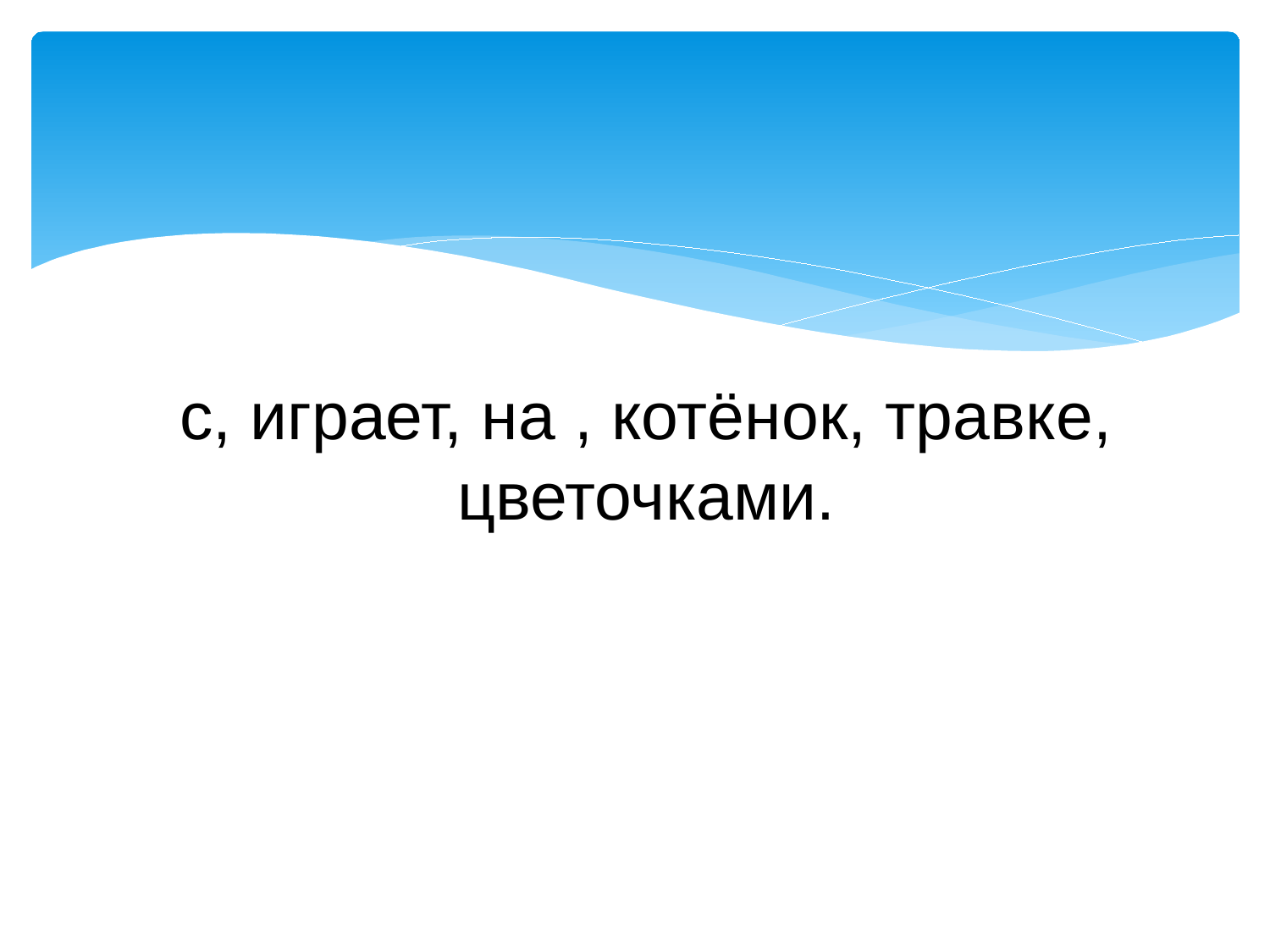

# с, играет, на , котёнок, травке, цветочками.